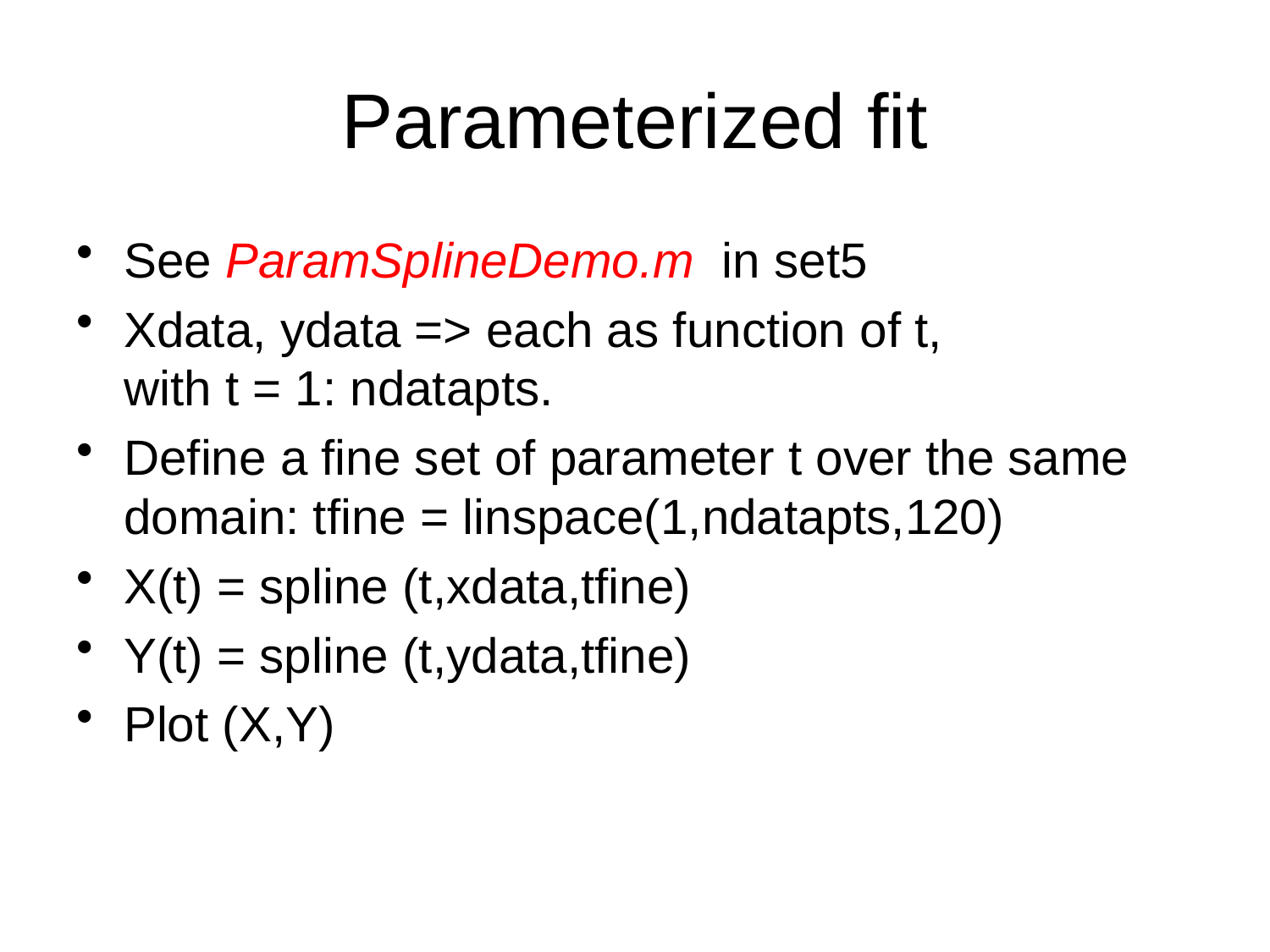

# Parameterized fit
See ParamSplineDemo.m  in set5
Xdata, ydata => each as function of t,
with t = 1: ndatapts.
Define a fine set of parameter t over the same domain: tfine = linspace(1,ndatapts,120)
X(t) = spline (t,xdata,tfine)
Y(t) = spline (t,ydata,tfine)
Plot (X,Y)